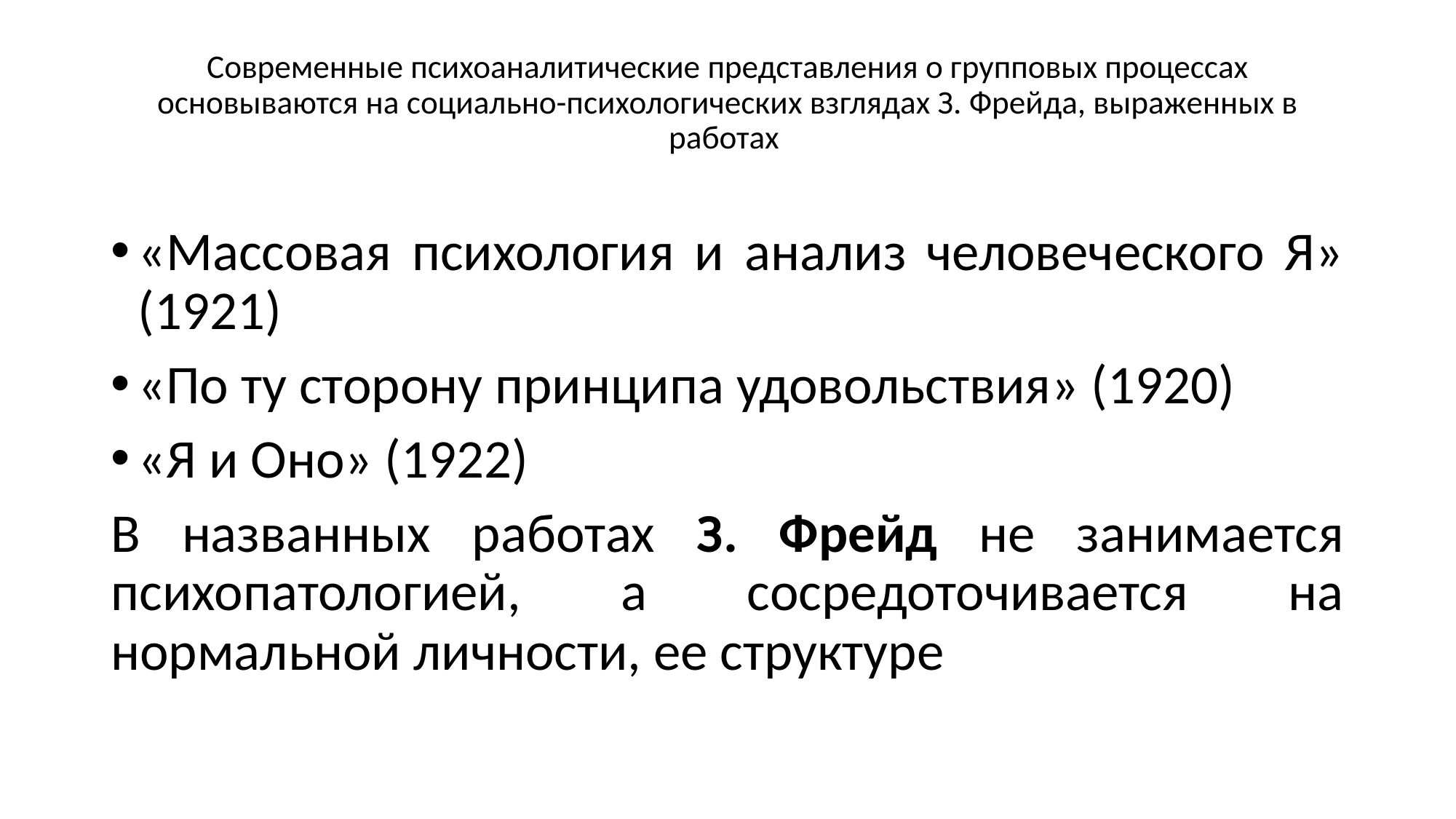

# Современные психоаналитические представления о групповых процессах основываются на социально-психологических взглядах З. Фрейда, выраженных в работах
«Массовая психология и анализ человеческого Я» (1921)
«По ту сторону принципа удовольствия» (1920)
«Я и Оно» (1922)
В названных работах З. Фрейд не занимается психопатологией, а сосредоточивается на нормальной личности, ее структуре